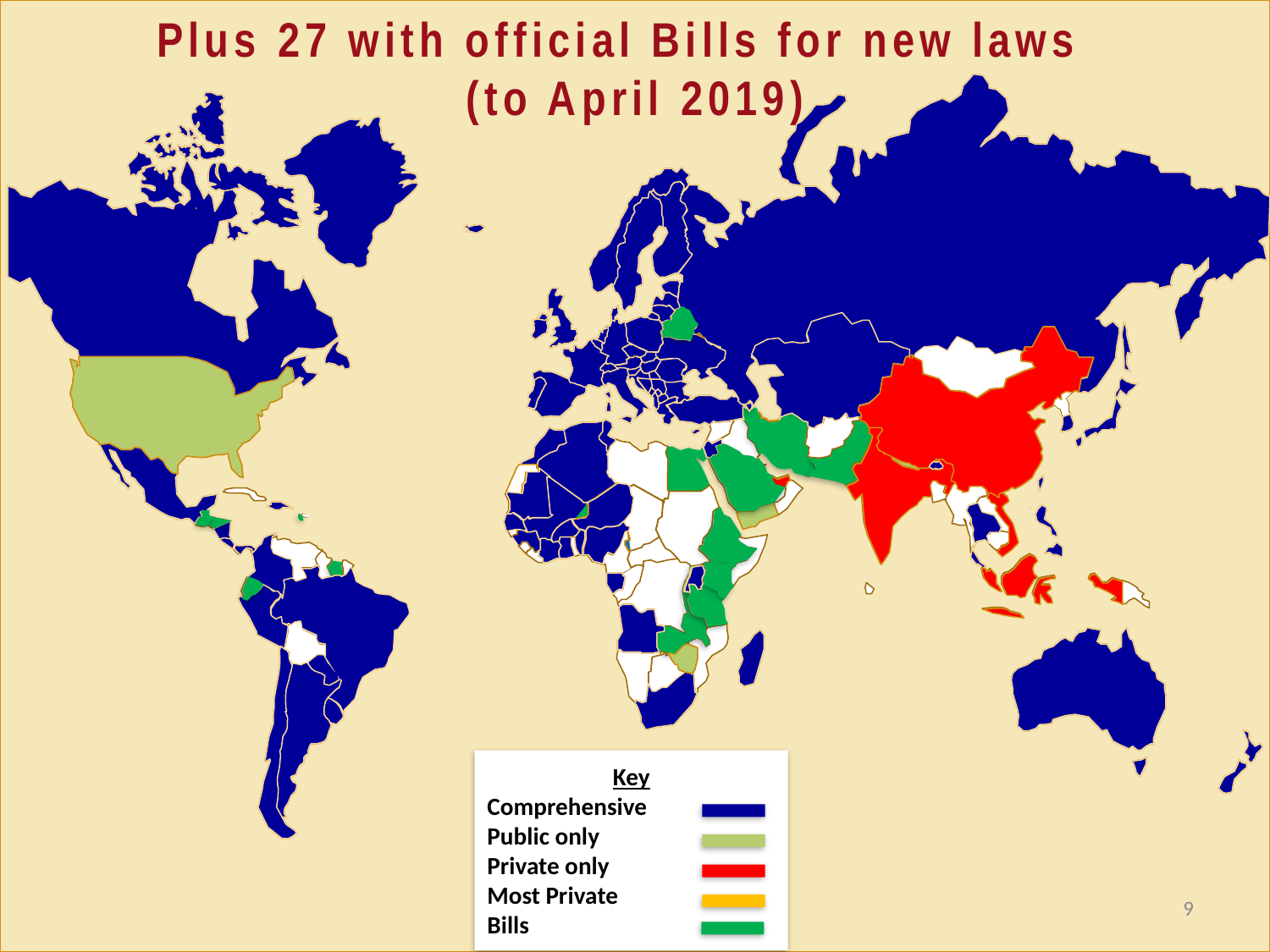

Plus 27 with official Bills for new laws
(to April 2019)

Key
Comprehensive
Public only
Private only
Most Private
Bills

9